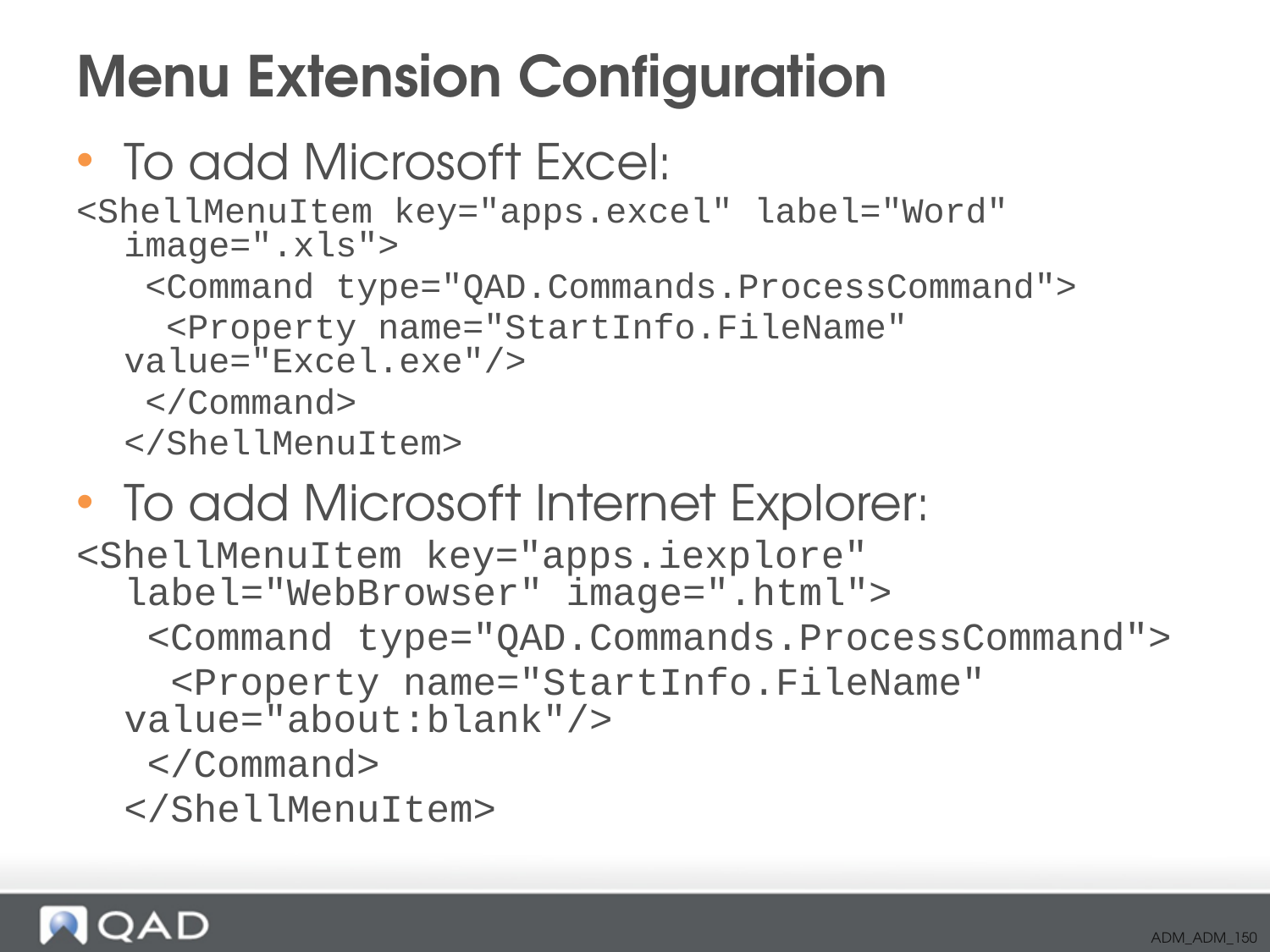

# Menu Extension Configuration
To add Microsoft Excel:
<ShellMenuItem key="apps.excel" label="Word" image=".xls">
	 <Command type="QAD.Commands.ProcessCommand">
	  <Property name="StartInfo.FileName" value="Excel.exe"/>
	 </Command>
	</ShellMenuItem>
To add Microsoft Internet Explorer:
<ShellMenuItem key="apps.iexplore" label="WebBrowser" image=".html">
	 <Command type="QAD.Commands.ProcessCommand">
	  <Property name="StartInfo.FileName" value="about:blank"/>
	 </Command>
	</ShellMenuItem>

ADM_ADM_150